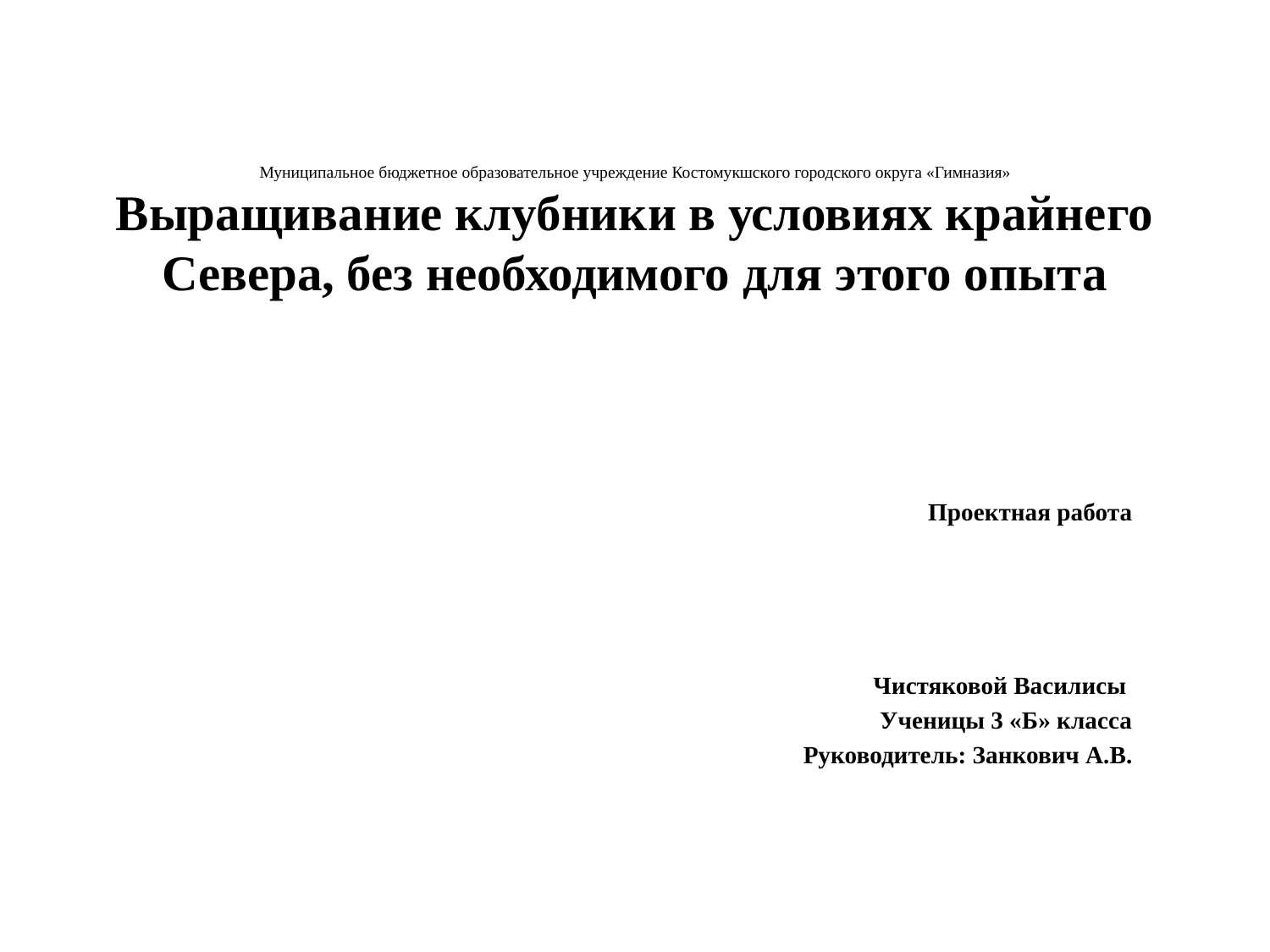

# Муниципальное бюджетное образовательное учреждение Костомукшского городского округа «Гимназия» Выращивание клубники в условиях крайнего Севера, без необходимого для этого опыта

    Проектная работа

Чистяковой Василисы
Ученицы 3 «Б» класса
Руководитель: Занкович А.В.